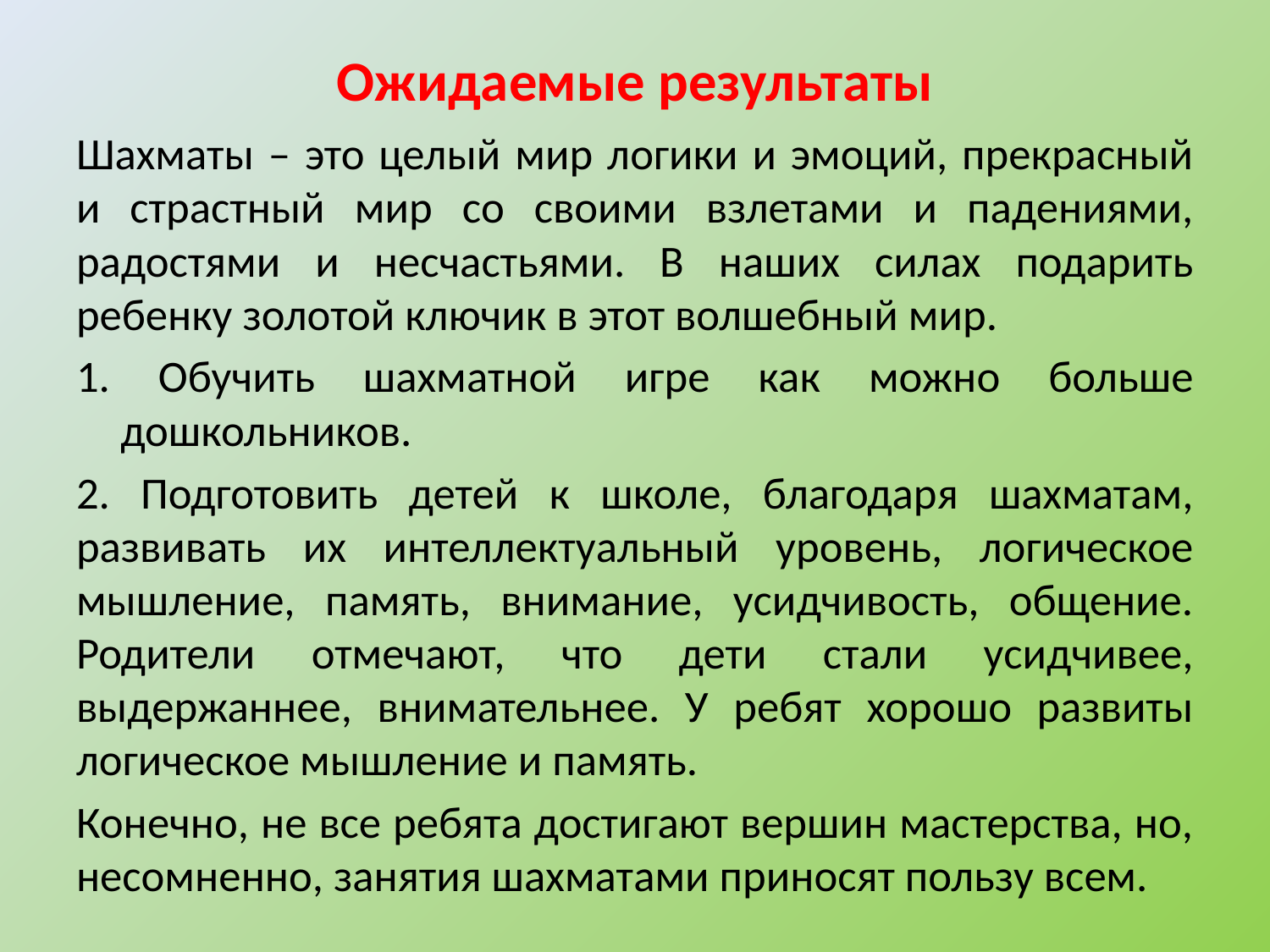

# Ожидаемые результаты
Шахматы – это целый мир логики и эмоций, прекрасный и страстный мир со своими взлетами и падениями, радостями и несчастьями. В наших силах подарить ребенку золотой ключик в этот волшебный мир.
1. Обучить шахматной игре как можно больше дошкольников.
2. Подготовить детей к школе, благодаря шахматам, развивать их интеллектуальный уровень, логическое мышление, память, внимание, усидчивость, общение. Родители отмечают, что дети стали усидчивее, выдержаннее, внимательнее. У ребят хорошо развиты логическое мышление и память.
Конечно, не все ребята достигают вершин мастерства, но, несомненно, занятия шахматами приносят пользу всем.